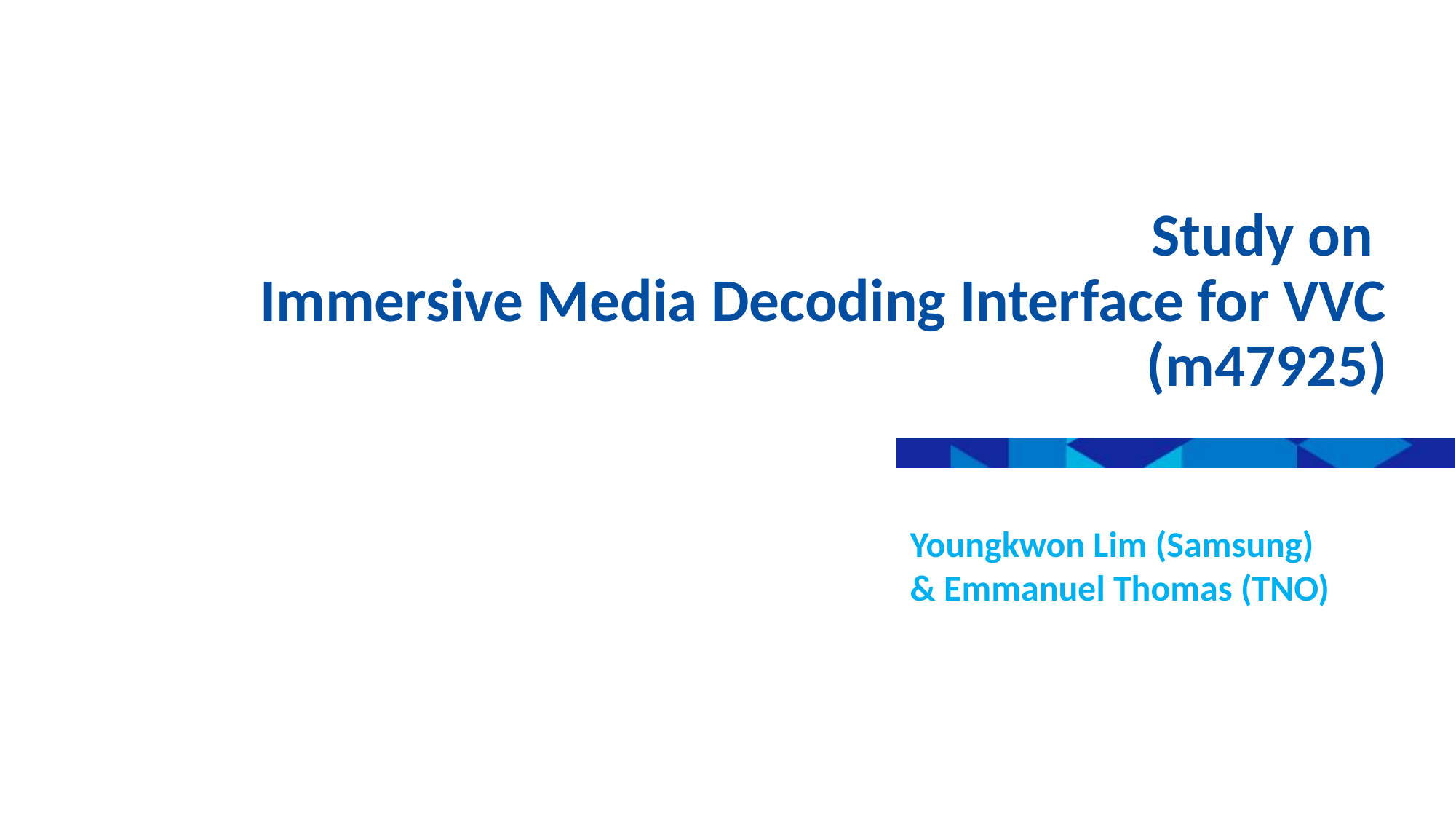

# Study on Immersive Media Decoding Interface for VVC (m47925)
Youngkwon Lim (Samsung)
& Emmanuel Thomas (TNO)